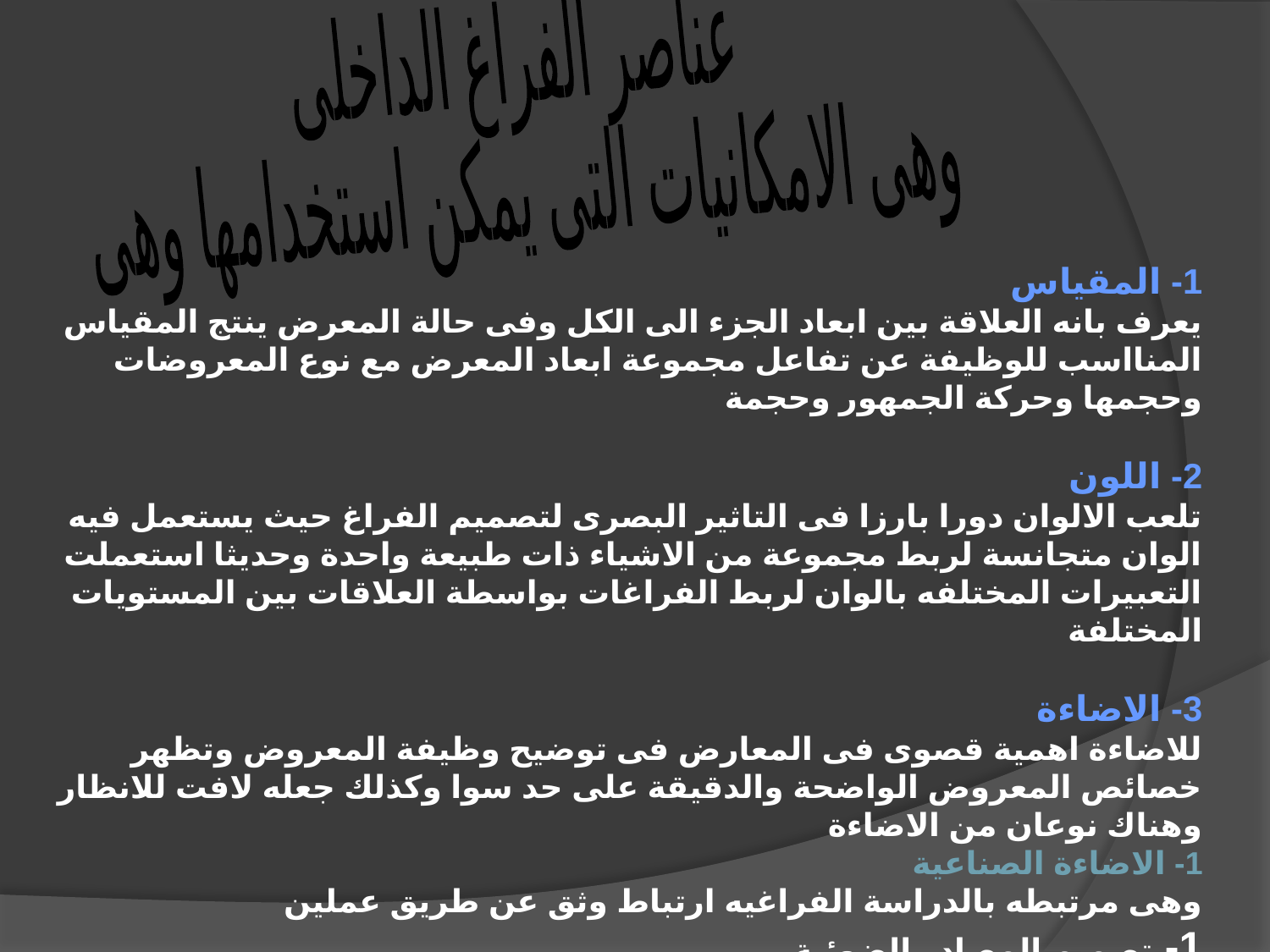

عناصر الفراغ الداخلى
وهى الامكانيات التى يمكن استخدامها وهى
1- المقياس
يعرف بانه العلاقة بين ابعاد الجزء الى الكل وفى حالة المعرض ينتج المقياس المنااسب للوظيفة عن تفاعل مجموعة ابعاد المعرض مع نوع المعروضات وحجمها وحركة الجمهور وحجمة
2- اللون
تلعب الالوان دورا بارزا فى التاثير البصرى لتصميم الفراغ حيث يستعمل فيه الوان متجانسة لربط مجموعة من الاشياء ذات طبيعة واحدة وحديثا استعملت التعبيرات المختلفه بالوان لربط الفراغات بواسطة العلاقات بين المستويات المختلفة
3- الاضاءة
للاضاءة اهمية قصوى فى المعارض فى توضيح وظيفة المعروض وتظهر خصائص المعروض الواضحة والدقيقة على حد سوا وكذلك جعله لافت للانظار وهناك نوعان من الاضاءة
1- الاضاءة الصناعية
وهى مرتبطه بالدراسة الفراغيه ارتباط وثق عن طريق عملين
1- تصميم المصادر الضوئية
2- تاثيرها فى اظهار معالم الفراغ الداخلى والمعروضات